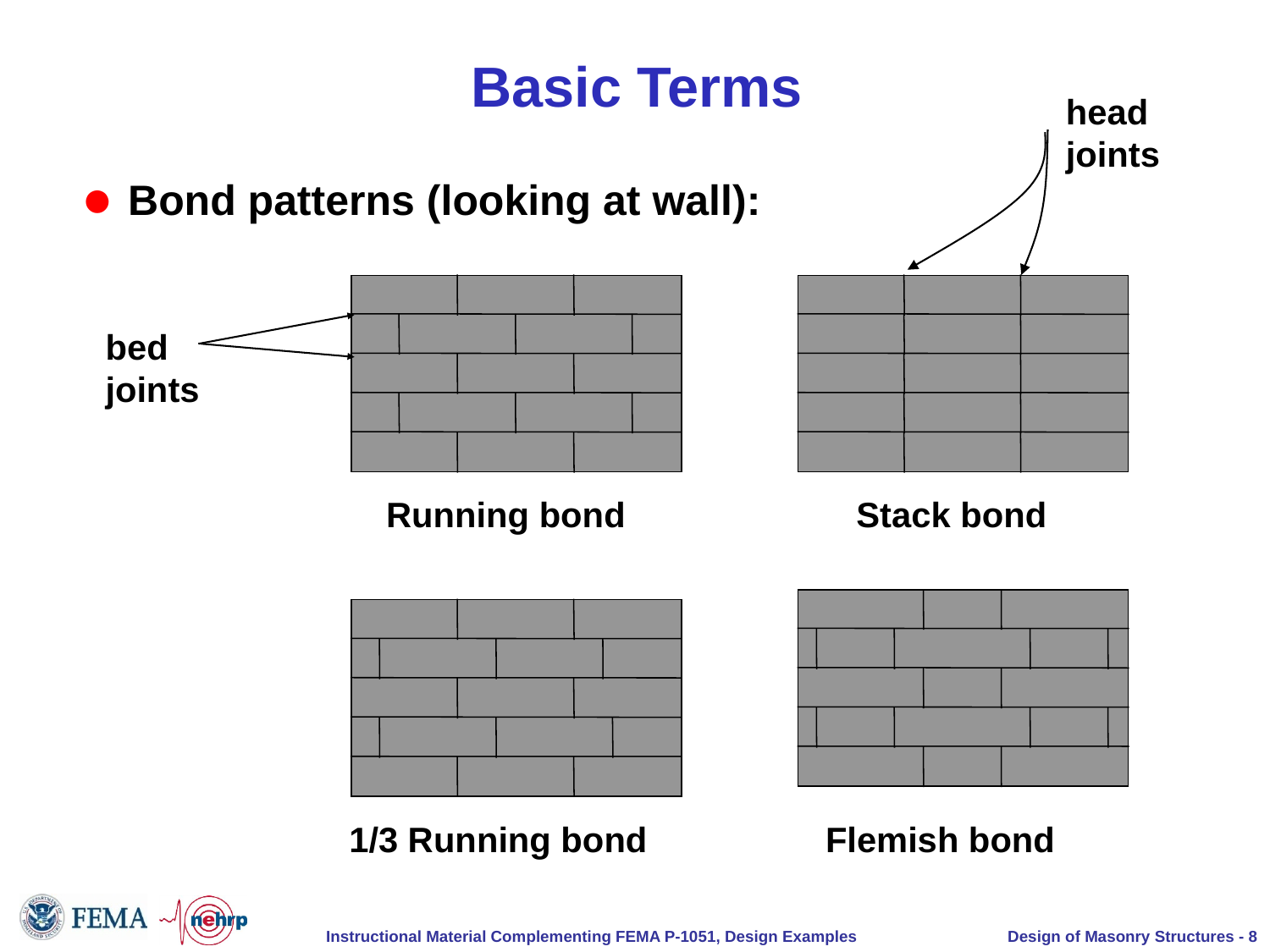

# Basic Terms
head
joints

Running bond
Stack bond

1/3 Running bond
Flemish bond

bed
joints

Bond patterns (looking at wall):
Design of Masonry Structures - 8
Instructional Material Complementing FEMA P-1051, Design Examples